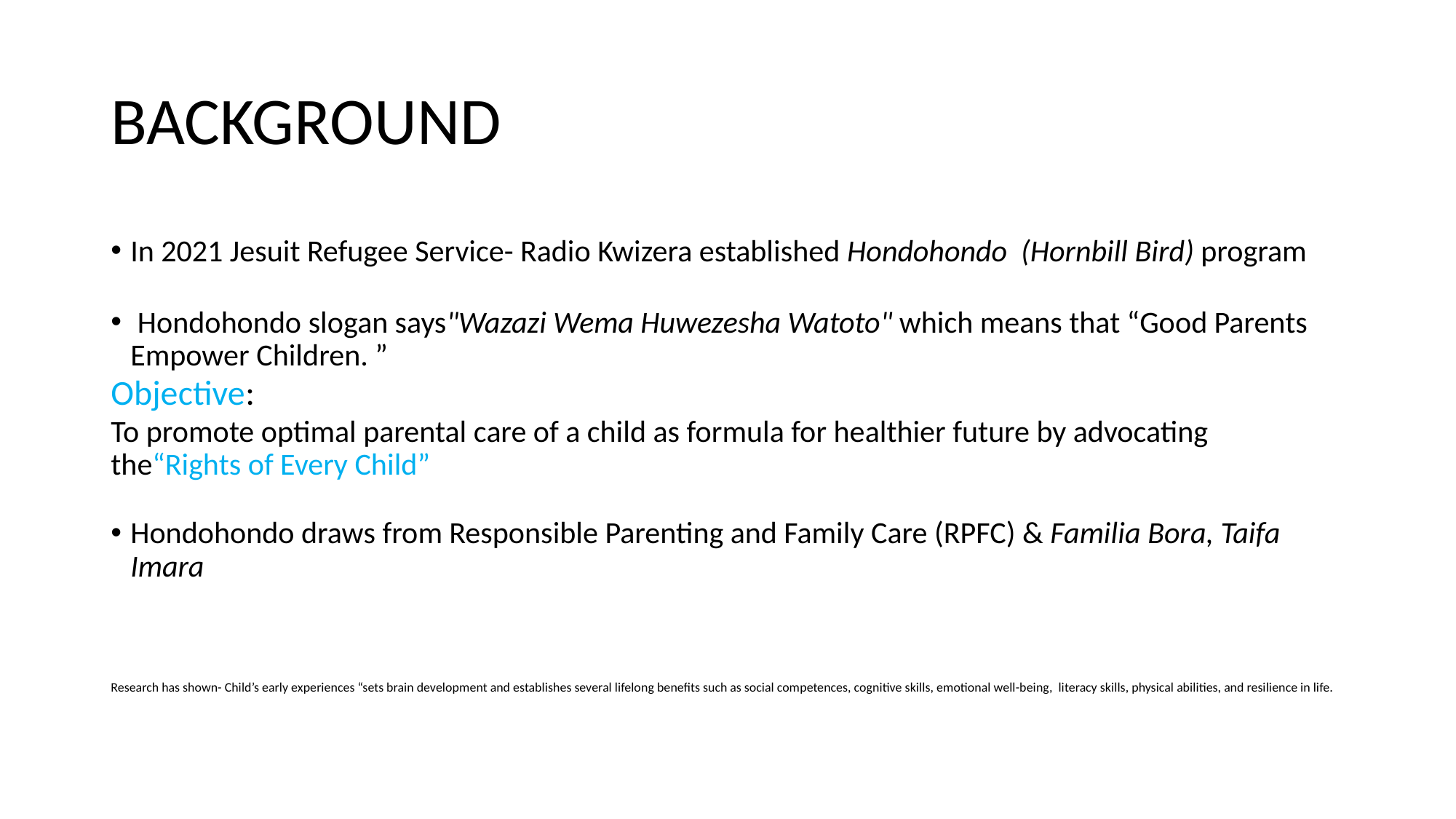

# BACKGROUND

In 2021 Jesuit Refugee Service- Radio Kwizera established Hondohondo  (Hornbill Bird) program

 Hondohondo slogan says"Wazazi Wema Huwezesha Watoto" which means that “Good Parents Empower Children. ”
Objective:
To promote optimal parental care of a child as formula for healthier future by advocating the“Rights of Every Child”
Hondohondo draws from Responsible Parenting and Family Care (RPFC) & Familia Bora, Taifa Imara

Research has shown- Child’s early experiences “sets brain development and establishes several lifelong benefits such as social competences, cognitive skills, emotional well-being,  literacy skills, physical abilities, and resilience in life.